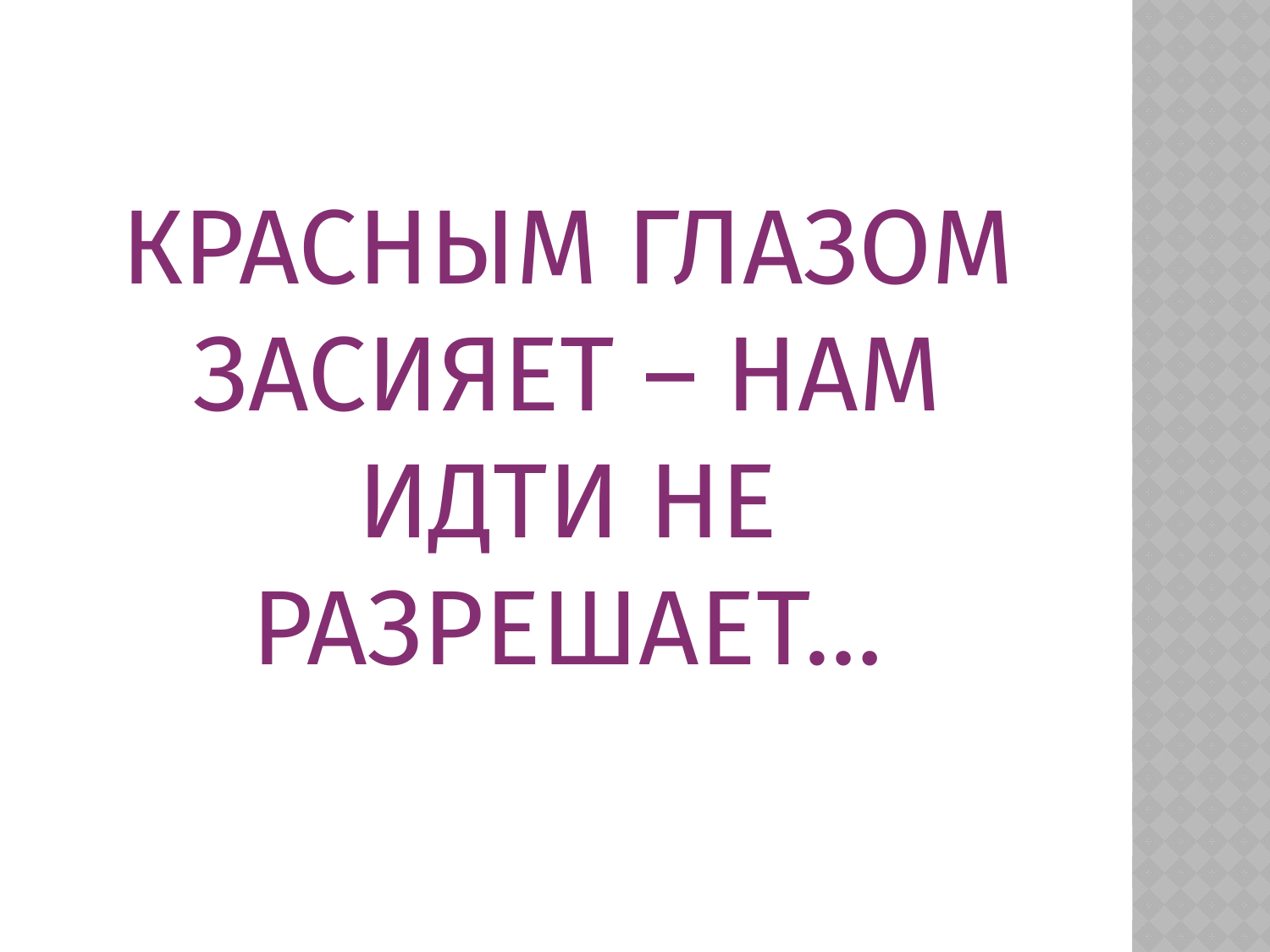

# Красным глазом засияет – Нам идти не разрешает…